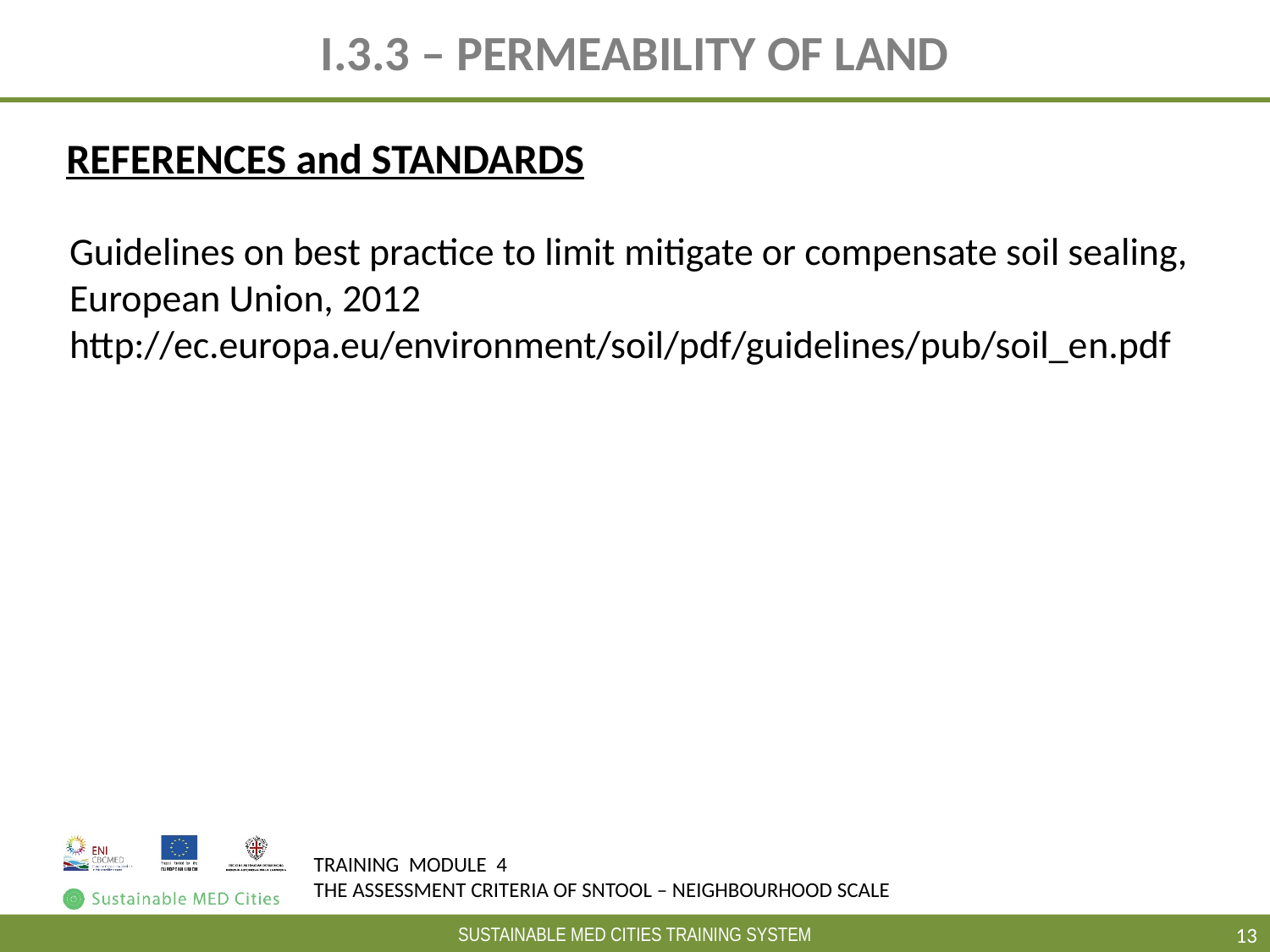

# I.3.3 – PERMEABILITY OF LAND
REFERENCES and STANDARDS
Guidelines on best practice to limit mitigate or compensate soil sealing, European Union, 2012
http://ec.europa.eu/environment/soil/pdf/guidelines/pub/soil_en.pdf
13